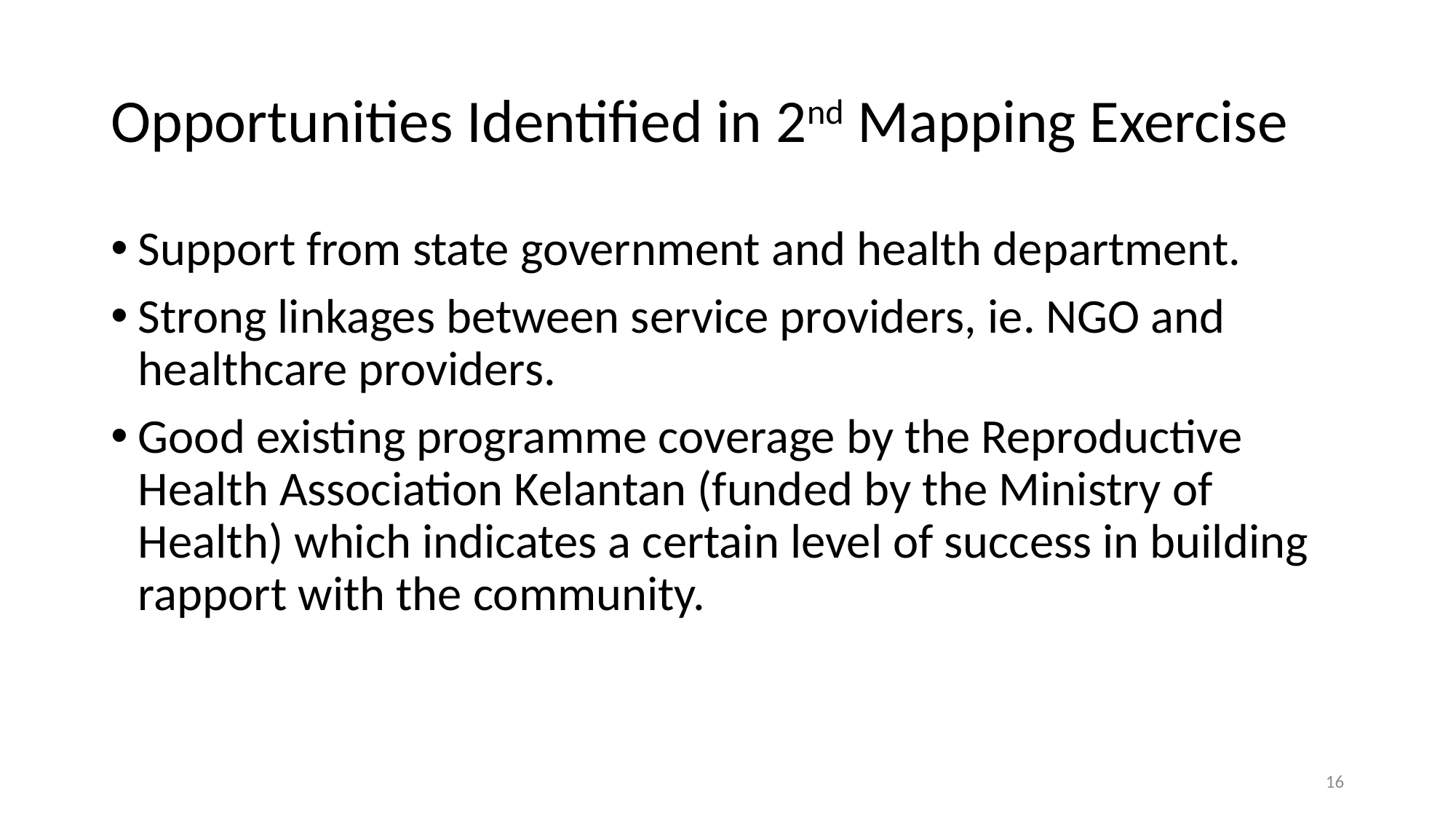

# Opportunities Identified in 2nd Mapping Exercise
Support from state government and health department.
Strong linkages between service providers, ie. NGO and healthcare providers.
Good existing programme coverage by the Reproductive Health Association Kelantan (funded by the Ministry of Health) which indicates a certain level of success in building rapport with the community.
16